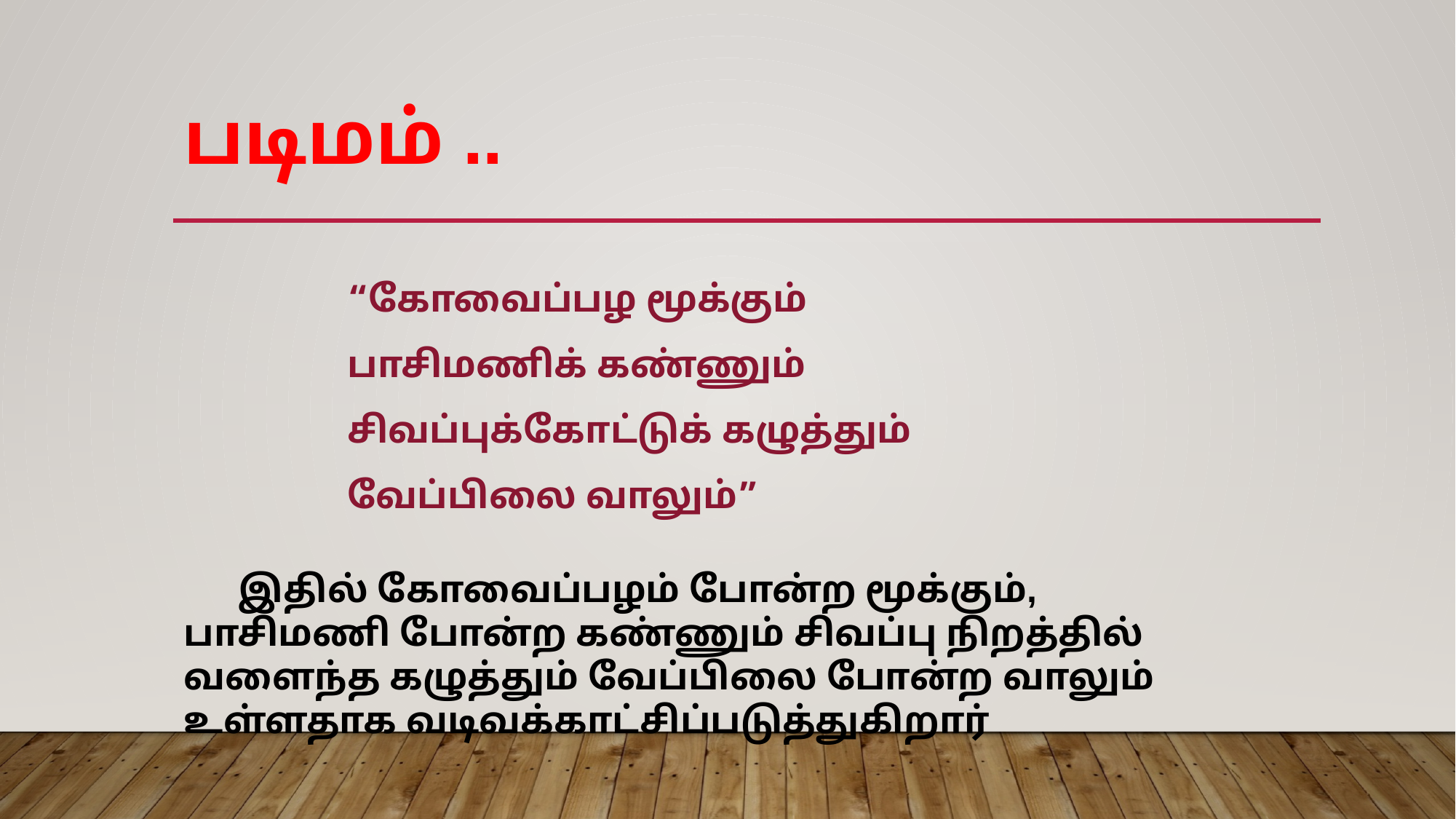

# படிமம் ..
“கோவைப்பழ மூக்கும்
பாசிமணிக் கண்ணும்
சிவப்புக்கோட்டுக் கழுத்தும்
வேப்பிலை வாலும்”

இதில் கோவைப்பழம் போன்ற மூக்கும், பாசிமணி போன்ற கண்ணும் சிவப்பு நிறத்தில் வளைந்த கழுத்தும் வேப்பிலை போன்ற வாலும் உள்ளதாக வடிவக்காட்சிப்படுத்துகிறார்